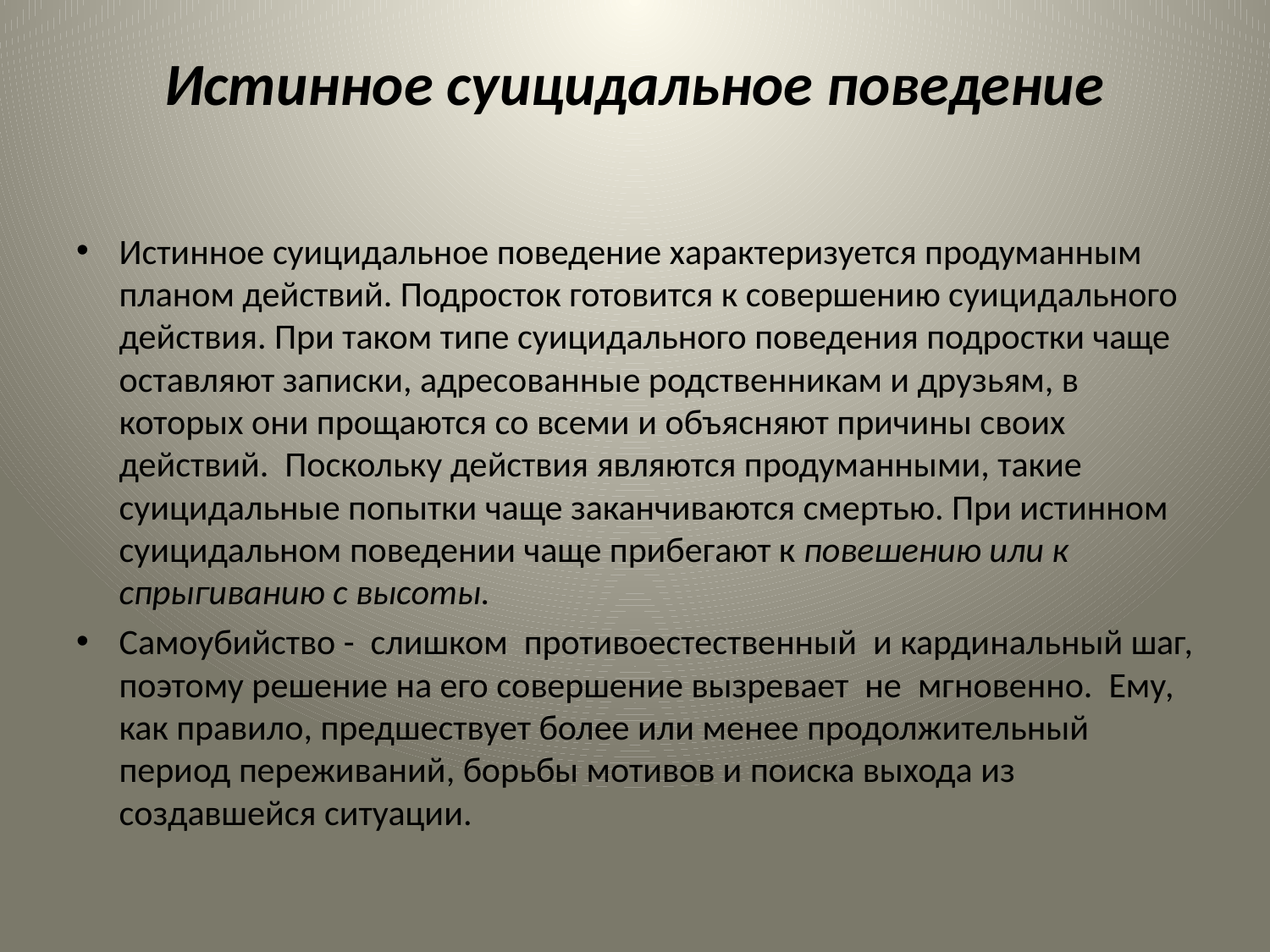

# Истинное суицидальное поведение
Истинное суицидальное поведение характеризуется продуманным планом действий. Подросток готовится к совершению суицидального действия. При таком типе суицидального поведения подростки чаще оставляют записки, адресованные родственникам и друзьям, в которых они прощаются со всеми и объясняют причины своих действий.  Поскольку действия являются продуманными, такие суицидальные попытки чаще заканчиваются смертью. При истинном суицидальном поведении чаще прибегают к повешению или к спрыгиванию с высоты.
Самоубийство -  слишком  противоестественный  и кардинальный шаг, поэтому решение на его совершение вызревает  не  мгновенно.  Ему,  как правило, предшествует более или менее продолжительный период переживаний, борьбы мотивов и поиска выхода из создавшейся ситуации.